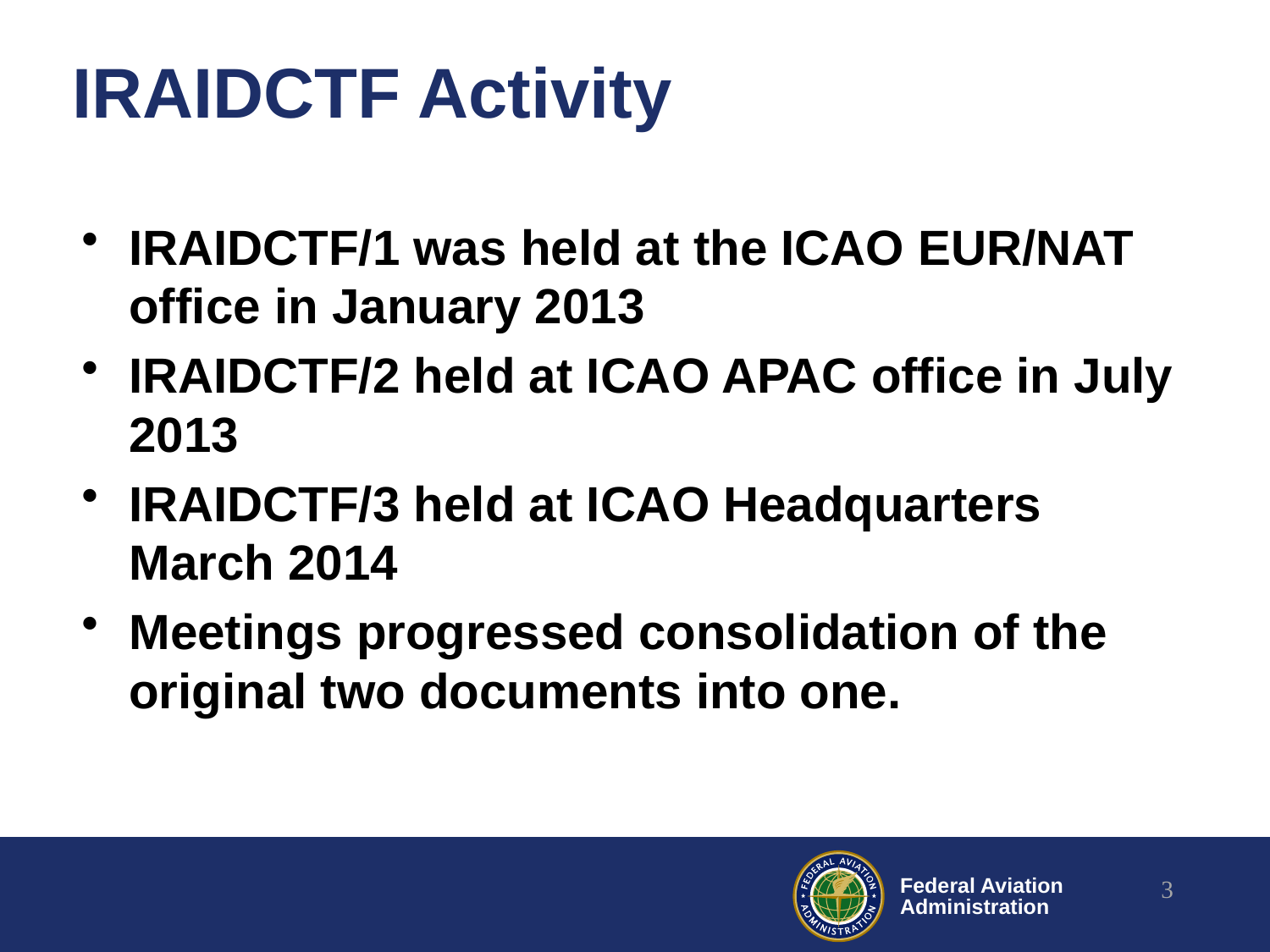

# IRAIDCTF Activity
IRAIDCTF/1 was held at the ICAO EUR/NAT office in January 2013
IRAIDCTF/2 held at ICAO APAC office in July 2013
IRAIDCTF/3 held at ICAO Headquarters March 2014
Meetings progressed consolidation of the original two documents into one.

3